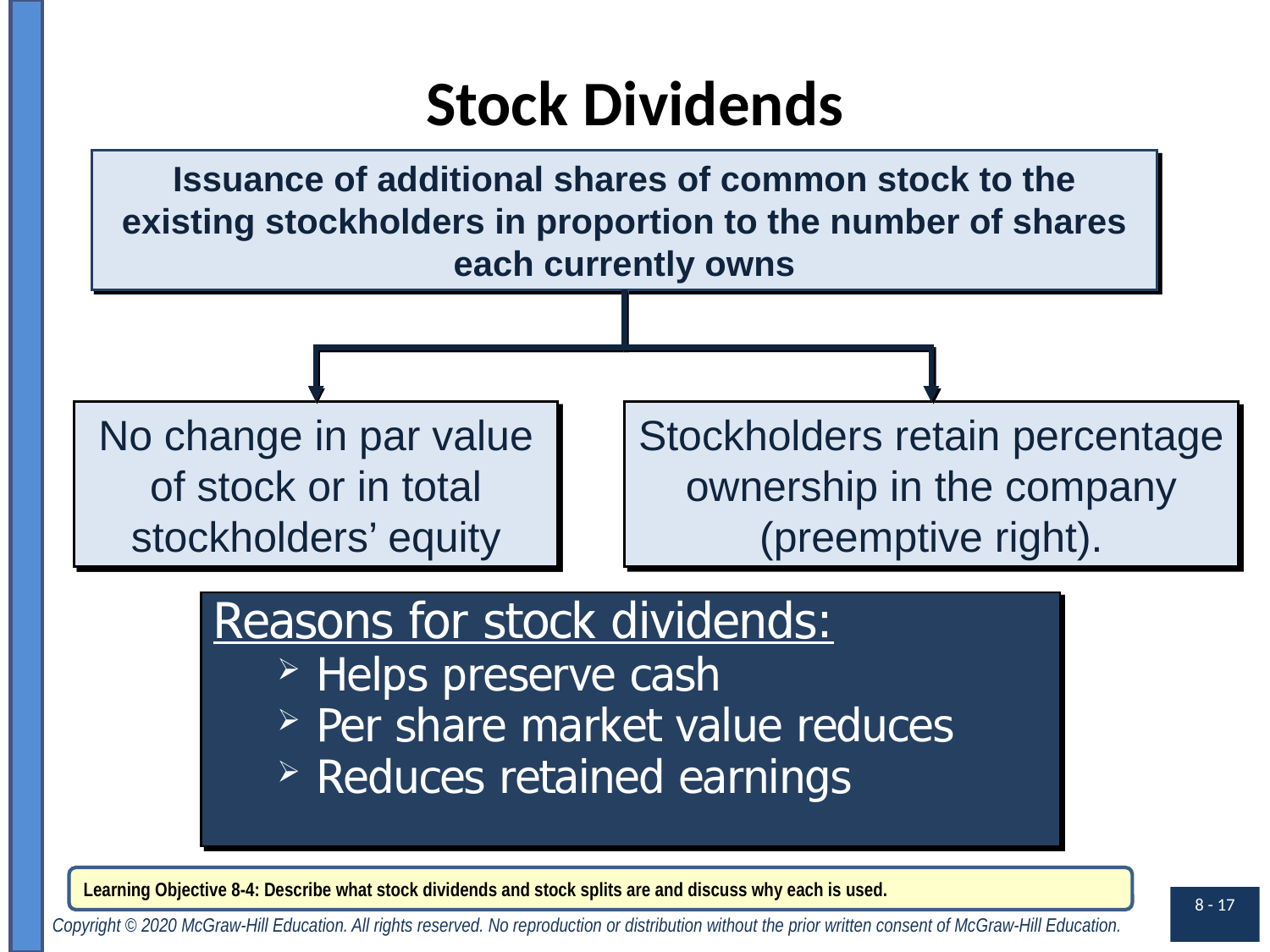

# Stock Dividends
Issuance of additional shares of common stock to the existing stockholders in proportion to the number of shares each currently owns
No change in par value of stock or in total stockholders’ equity
Stockholders retain percentage ownership in the company (preemptive right).
Reasons for stock dividends:
Helps preserve cash
Per share market value reduces
Reduces retained earnings
Learning Objective 8-4: Describe what stock dividends and stock splits are and discuss why each is used.